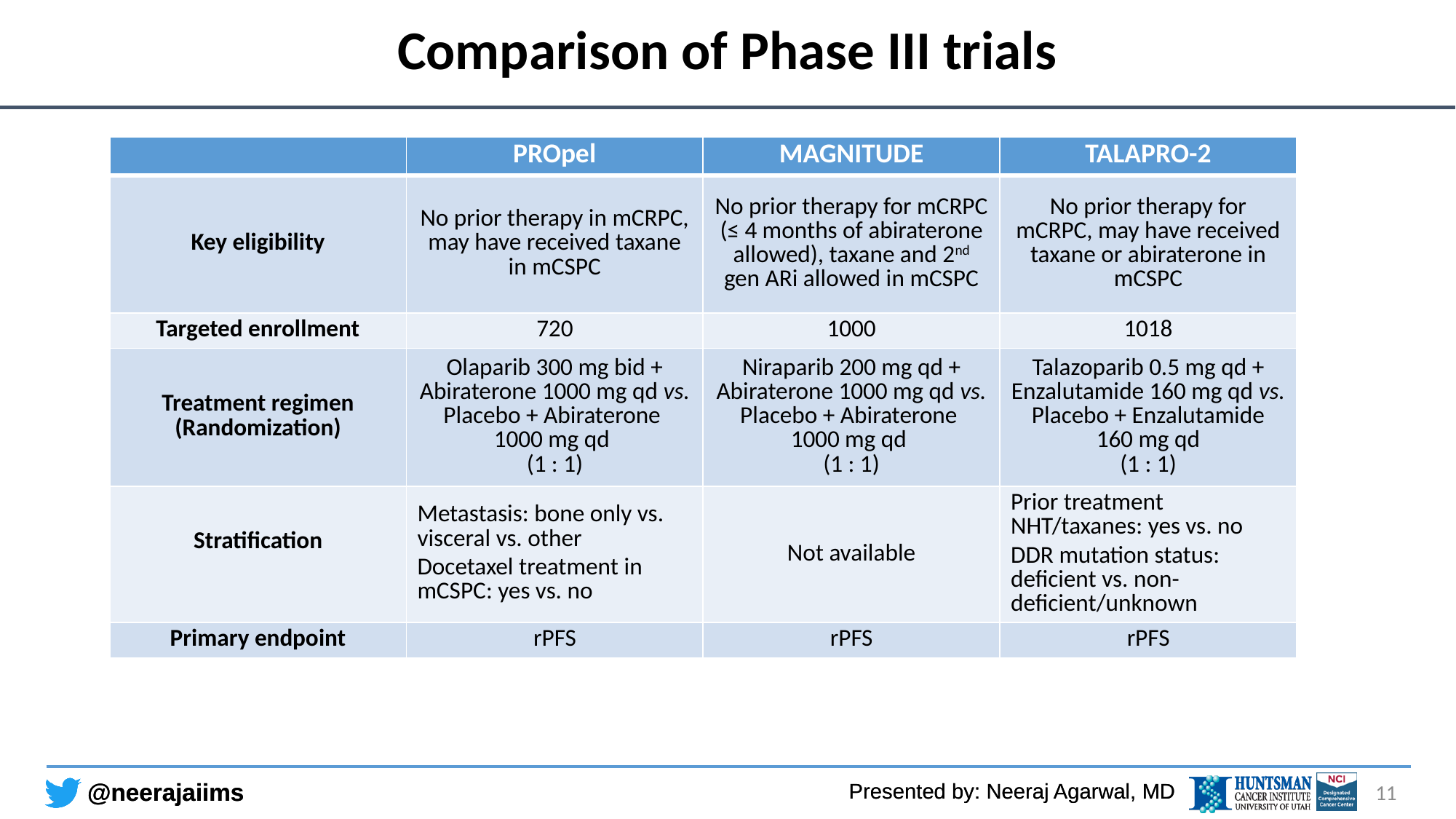

# Comparison of Phase III trials
|  | PROpel | MAGNITUDE | TALAPRO-2 |
| --- | --- | --- | --- |
| Key eligibility | No prior therapy in mCRPC, may have received taxane in mCSPC | No prior therapy for mCRPC (≤ 4 months of abiraterone allowed), taxane and 2nd gen ARi allowed in mCSPC | No prior therapy for mCRPC, may have received taxane or abiraterone in mCSPC |
| Targeted enrollment | 720 | 1000 | 1018 |
| Treatment regimen (Randomization) | Olaparib 300 mg bid + Abiraterone 1000 mg qd vs. Placebo + Abiraterone 1000 mg qd (1 : 1) | Niraparib 200 mg qd + Abiraterone 1000 mg qd vs. Placebo + Abiraterone 1000 mg qd (1 : 1) | Talazoparib 0.5 mg qd + Enzalutamide 160 mg qd vs. Placebo + Enzalutamide 160 mg qd (1 : 1) |
| Stratification | Metastasis: bone only vs. visceral vs. other Docetaxel treatment in mCSPC: yes vs. no | Not available | Prior treatment NHT/taxanes: yes vs. no DDR mutation status: deficient vs. non-deficient/unknown |
| Primary endpoint | rPFS | rPFS | rPFS |
11